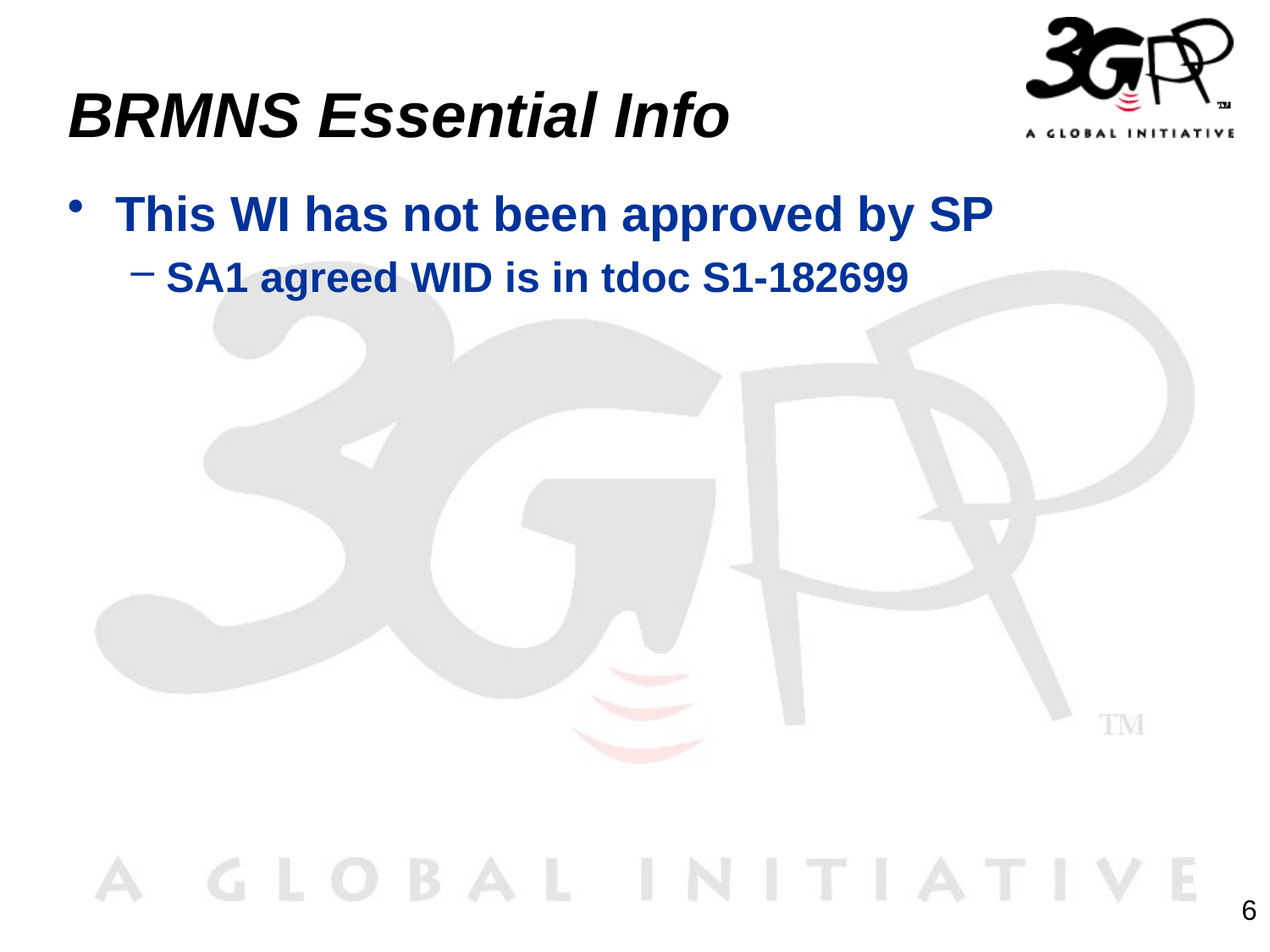

# BRMNS Essential Info
This WI has not been approved by SP
 SA1 agreed WID is in tdoc S1-182699
6